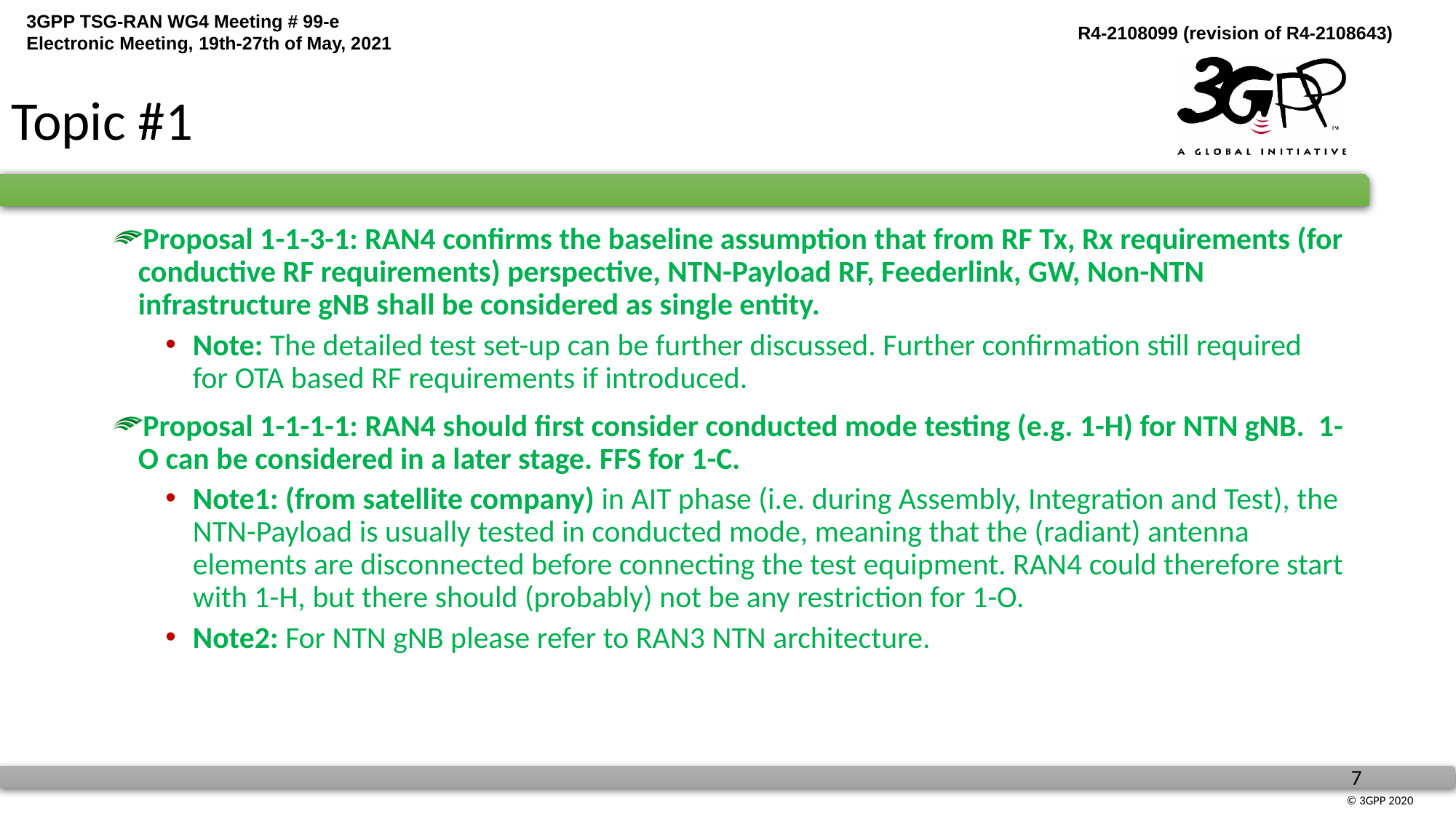

# Topic #1
Proposal 1-1-3-1: RAN4 confirms the baseline assumption that from RF Tx, Rx requirements (for conductive RF requirements) perspective, NTN-Payload RF, Feederlink, GW, Non-NTN infrastructure gNB shall be considered as single entity.
Note: The detailed test set-up can be further discussed. Further confirmation still required for OTA based RF requirements if introduced.
Proposal 1-1-1-1: RAN4 should first consider conducted mode testing (e.g. 1-H) for NTN gNB.  1-O can be considered in a later stage. FFS for 1-C.
Note1: (from satellite company) in AIT phase (i.e. during Assembly, Integration and Test), the NTN-Payload is usually tested in conducted mode, meaning that the (radiant) antenna elements are disconnected before connecting the test equipment. RAN4 could therefore start with 1-H, but there should (probably) not be any restriction for 1-O.
Note2: For NTN gNB please refer to RAN3 NTN architecture.